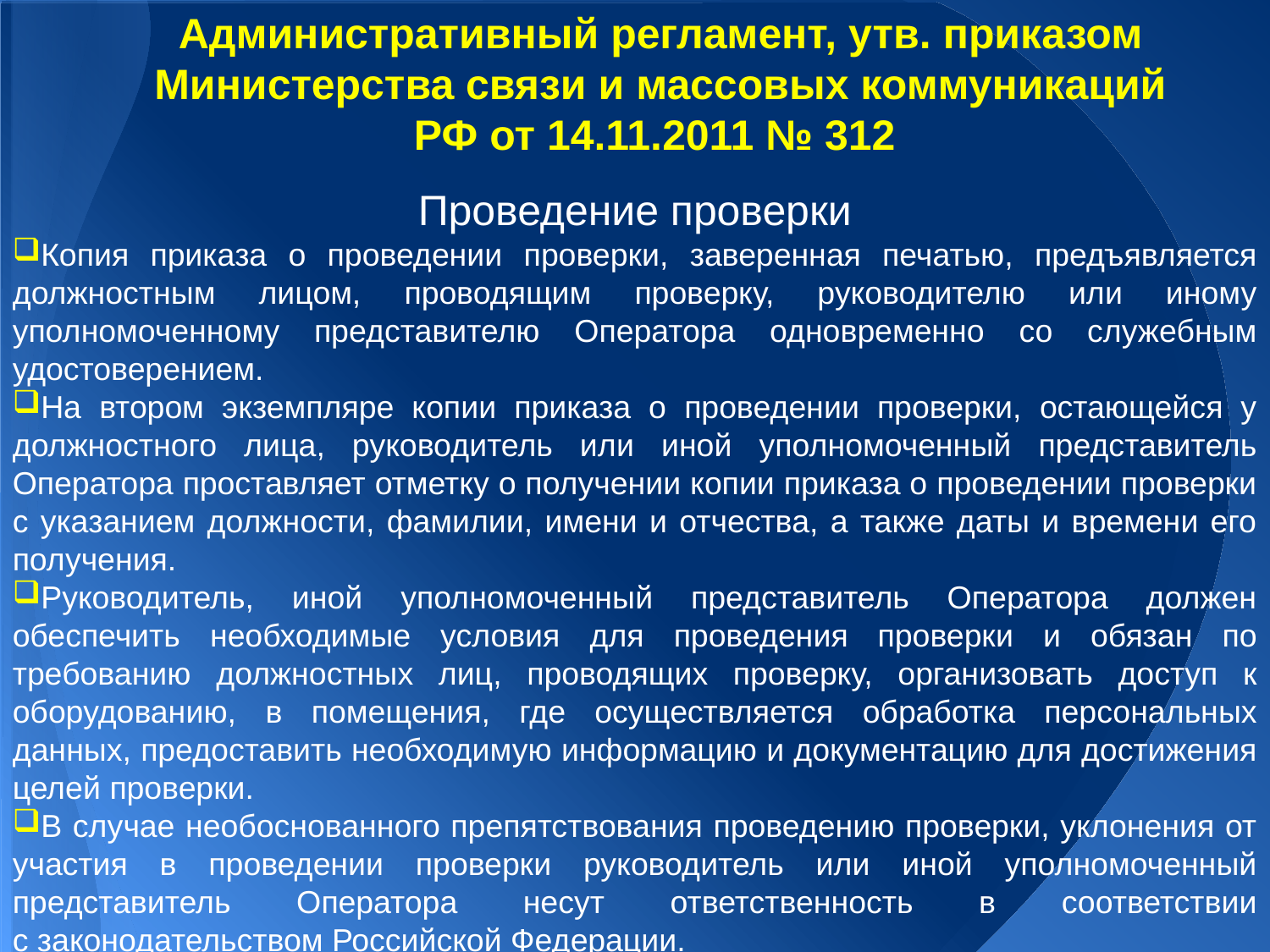

Административный регламент, утв. приказом Министерства связи и массовых коммуникаций РФ от 14.11.2011 № 312
Проведение проверки
Копия приказа о проведении проверки, заверенная печатью, предъявляется должностным лицом, проводящим проверку, руководителю или иному уполномоченному представителю Оператора одновременно со служебным удостоверением.
На втором экземпляре копии приказа о проведении проверки, остающейся у должностного лица, руководитель или иной уполномоченный представитель Оператора проставляет отметку о получении копии приказа о проведении проверки с указанием должности, фамилии, имени и отчества, а также даты и времени его получения.
Руководитель, иной уполномоченный представитель Оператора должен обеспечить необходимые условия для проведения проверки и обязан по требованию должностных лиц, проводящих проверку, организовать доступ к оборудованию, в помещения, где осуществляется обработка персональных данных, предоставить необходимую информацию и документацию для достижения целей проверки.
В случае необоснованного препятствования проведению проверки, уклонения от участия в проведении проверки руководитель или иной уполномоченный представитель Оператора несут ответственность в соответствии с законодательством Российской Федерации.